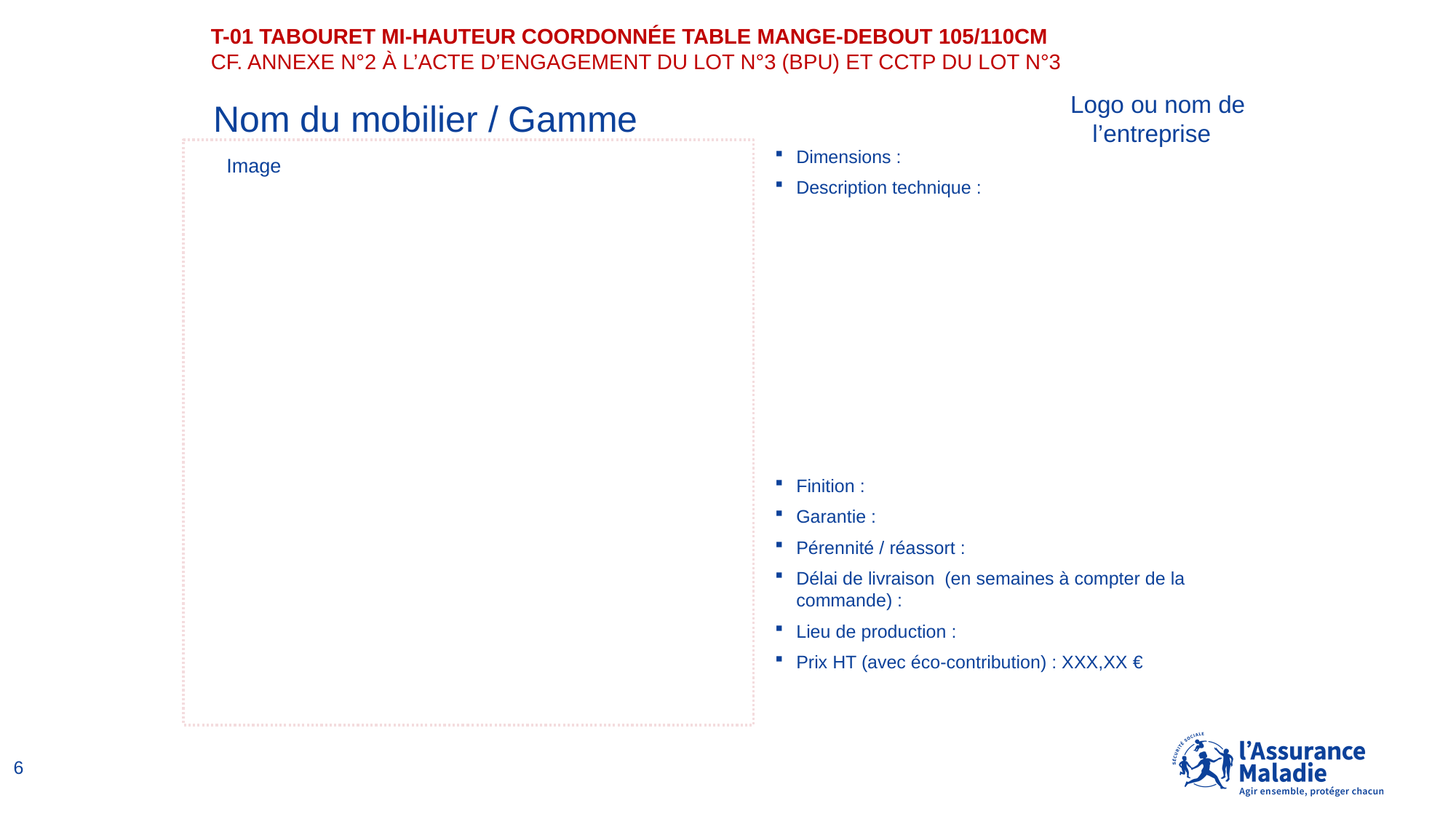

# T-01 Tabouret mi-hauteur coordonnée Table mange-debout 105/110cm Cf. Annexe n°2 à l’Acte d’Engagement du lot n°3 (BPU) et CCTP du lot n°3
Nom du mobilier / Gamme
Logo ou nom de l’entreprise
Image

Dimensions :
Description technique :

Finition :
Garantie :
Pérennité / réassort :
Délai de livraison  (en semaines à compter de la commande) :
Lieu de production :
Prix HT (avec éco-contribution) : XXX,XX €
6